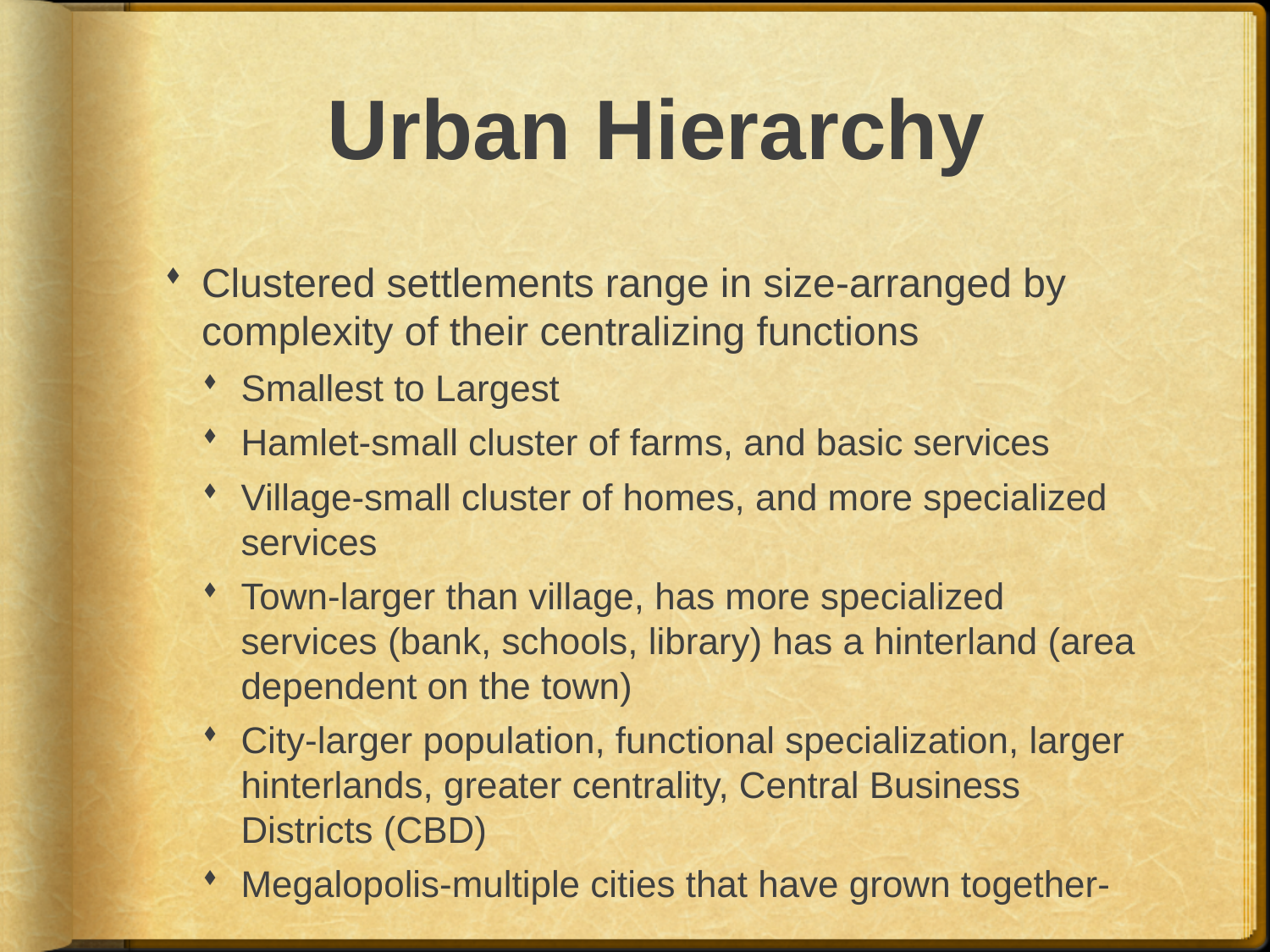

# Urban Hierarchy
Clustered settlements range in size-arranged by complexity of their centralizing functions
Smallest to Largest
Hamlet-small cluster of farms, and basic services
Village-small cluster of homes, and more specialized services
Town-larger than village, has more specialized services (bank, schools, library) has a hinterland (area dependent on the town)
City-larger population, functional specialization, larger hinterlands, greater centrality, Central Business Districts (CBD)
Megalopolis-multiple cities that have grown together-